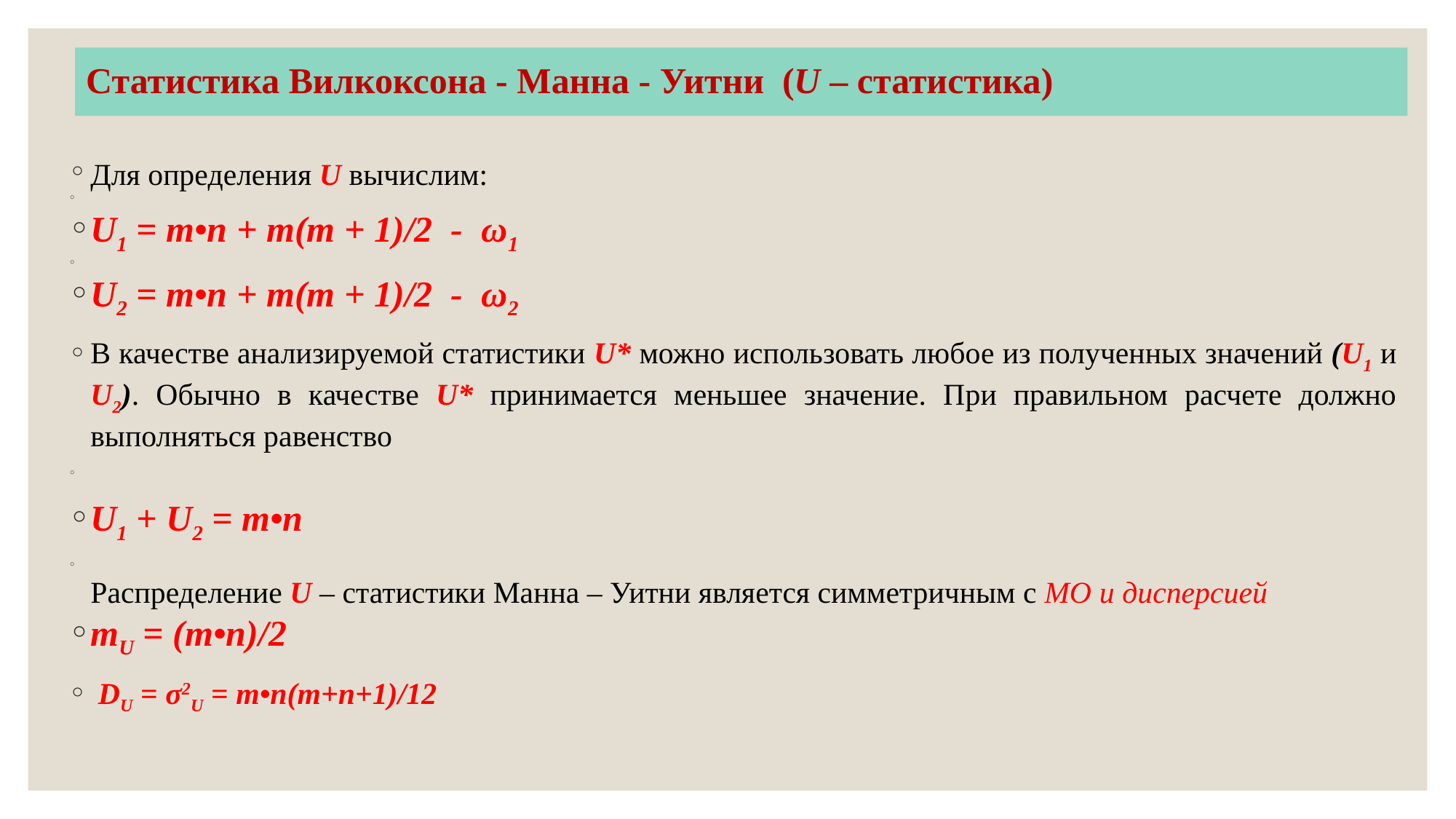

Статистика Вилкоксона - Манна - Уитни  (U – статистика)
Для определения U вычислим:

U1 = m•n + m(m + 1)/2  -  ω1

U2 = m•n + m(m + 1)/2  -  ω2
В качестве анализируемой статистики U* можно использовать любое из полученных значений (U1 и U2). Обычно в качестве U* принимается меньшее значение. При правильном расчете должно выполняться равенство

U1 + U2 = m•n
Распределение U – статистики Манна – Уитни является симметричным с МО и дисперсией
mU = (m•n)/2

 DU = σ2U = m•n(m+n+1)/12